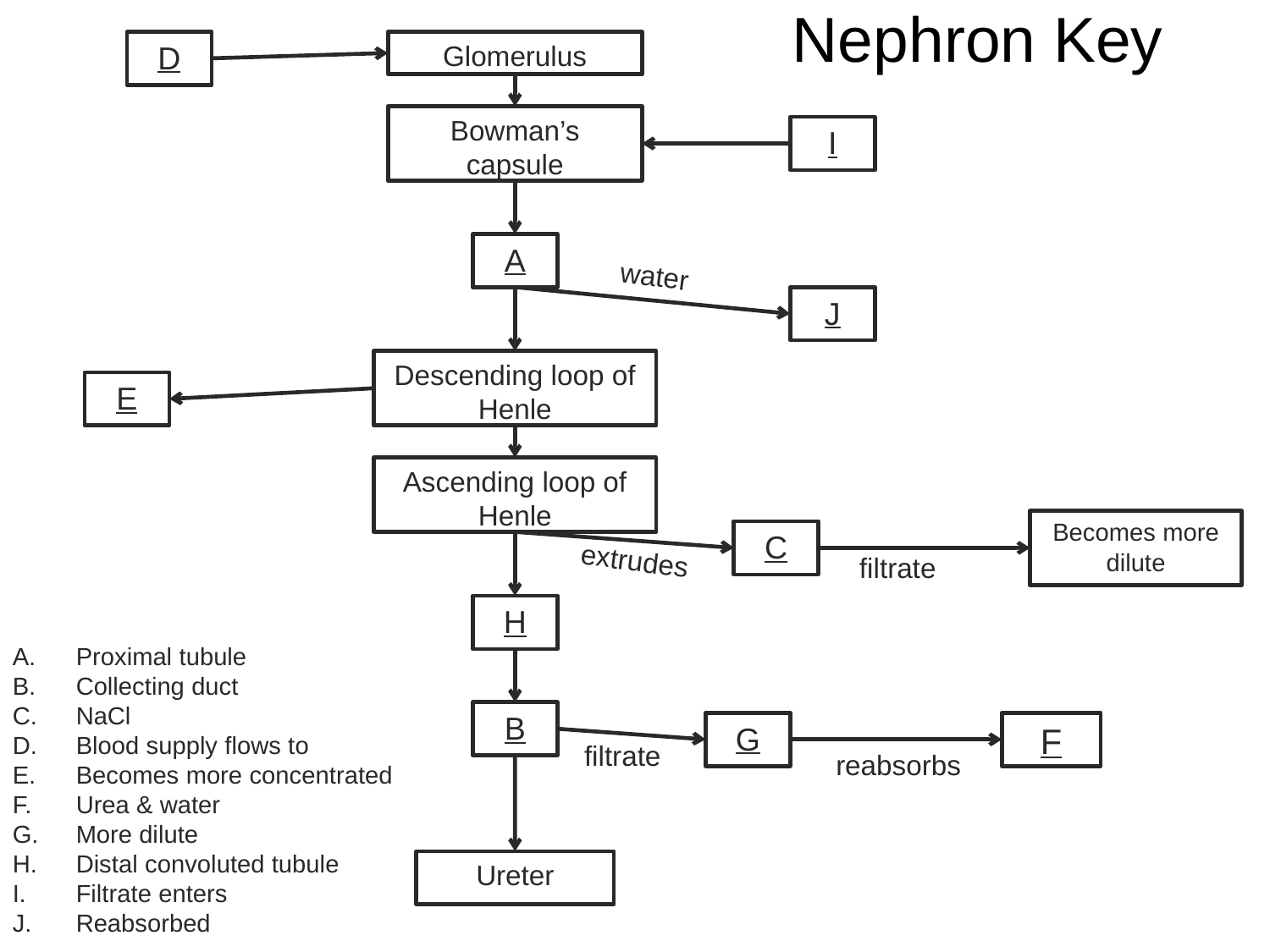

# Nephron Key
D
Glomerulus
Bowman’s capsule
I
A
water
J
Descending loop of Henle
E
Ascending loop of Henle
Becomes more dilute
C
filtrate
H
B
G
F
filtrate
Ureter
extrudes
Proximal tubule
Collecting duct
NaCl
Blood supply flows to
Becomes more concentrated
Urea & water
More dilute
Distal convoluted tubule
Filtrate enters
Reabsorbed
reabsorbs